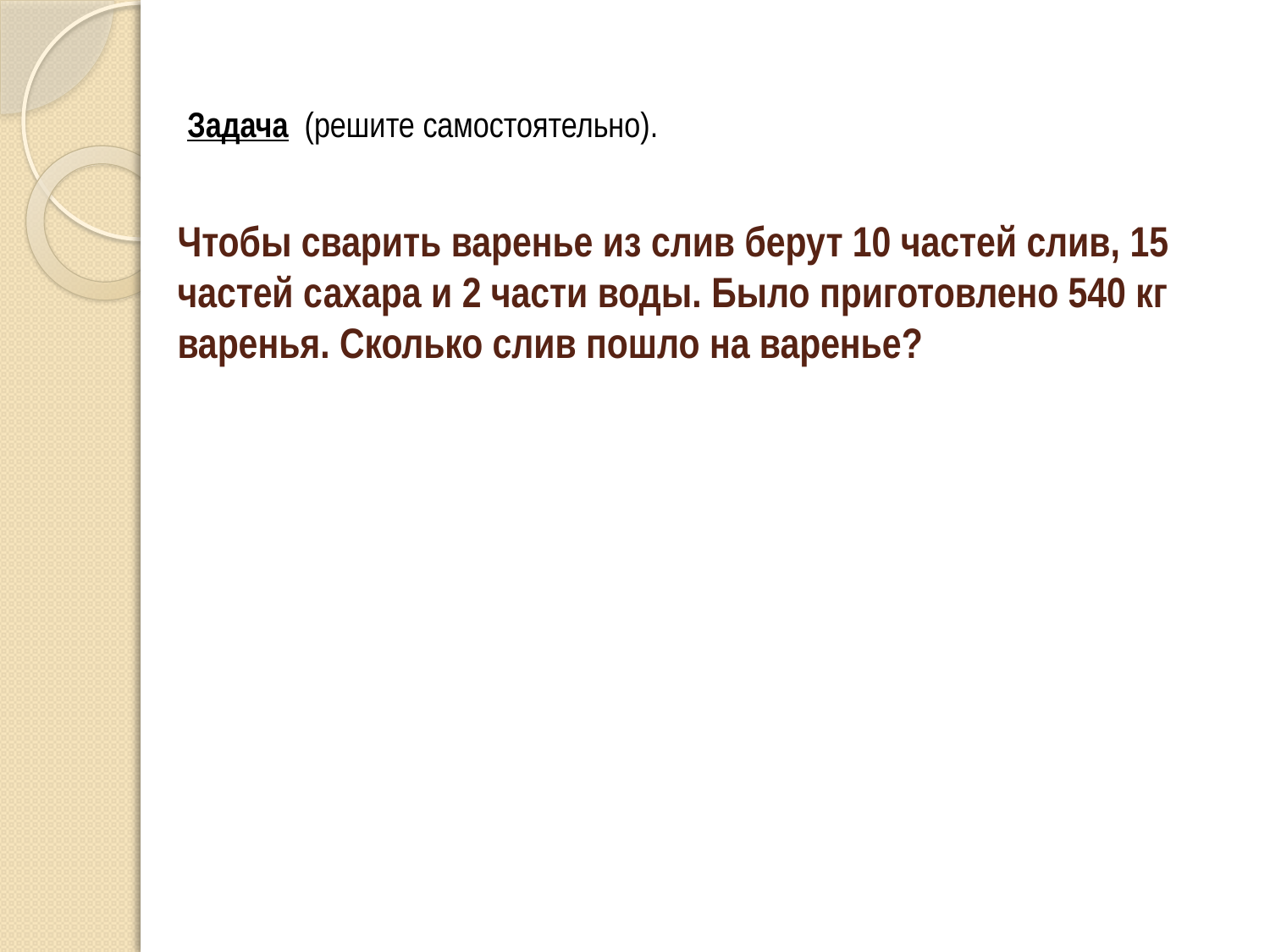

Задача  (решите самостоятельно).
# Чтобы сварить варенье из слив берут 10 частей слив, 15 частей сахара и 2 части воды. Было приготовлено 540 кг варенья. Сколько слив пошло на варенье?